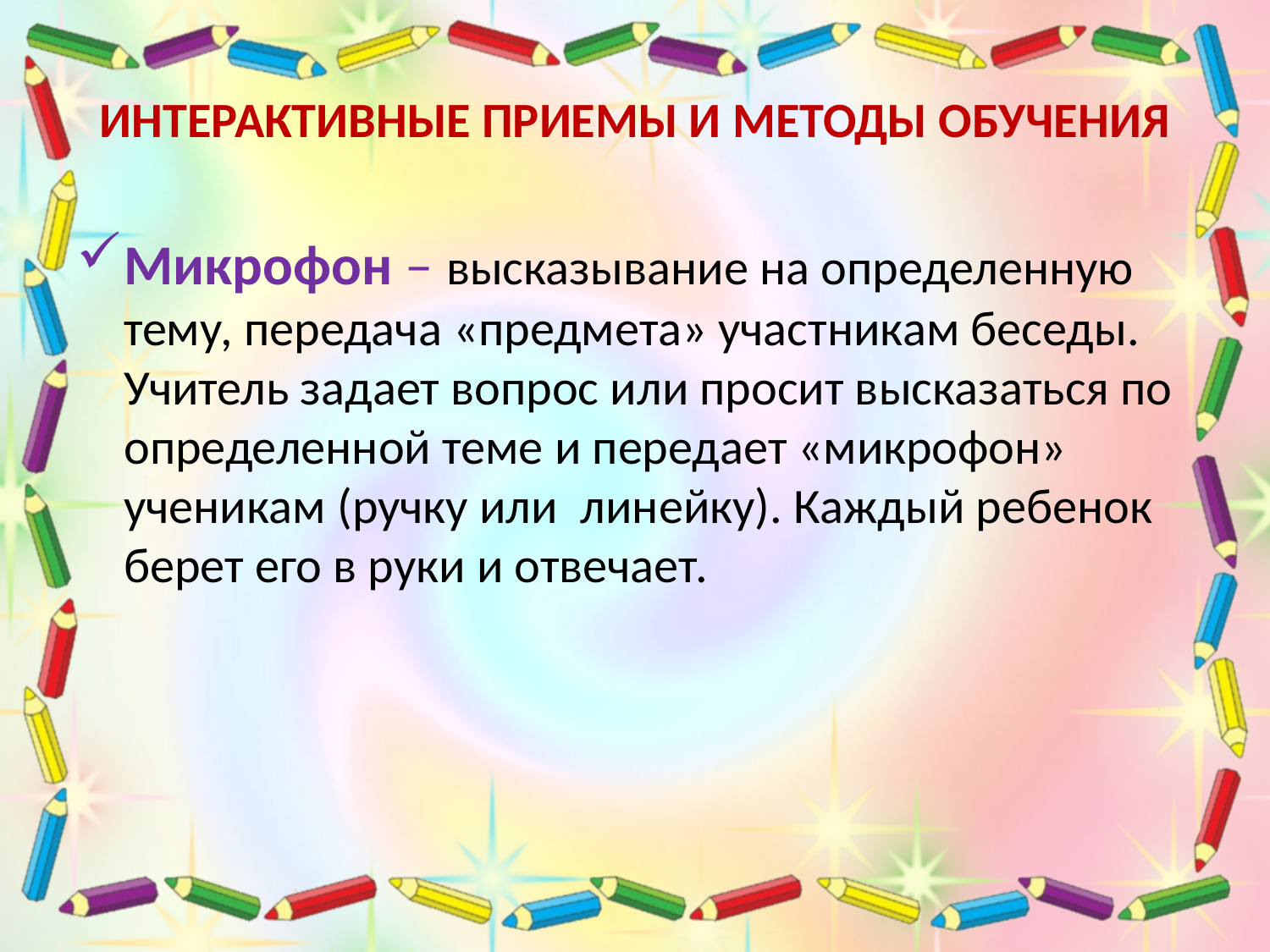

# Интерактивные приемы и методы обучения
Микрофон – высказывание на определенную тему, передача «предмета» участникам беседы. Учитель задает вопрос или просит высказаться по определенной теме и передает «микрофон» ученикам (ручку или  линейку). Каждый ребенок берет его в руки и отвечает.